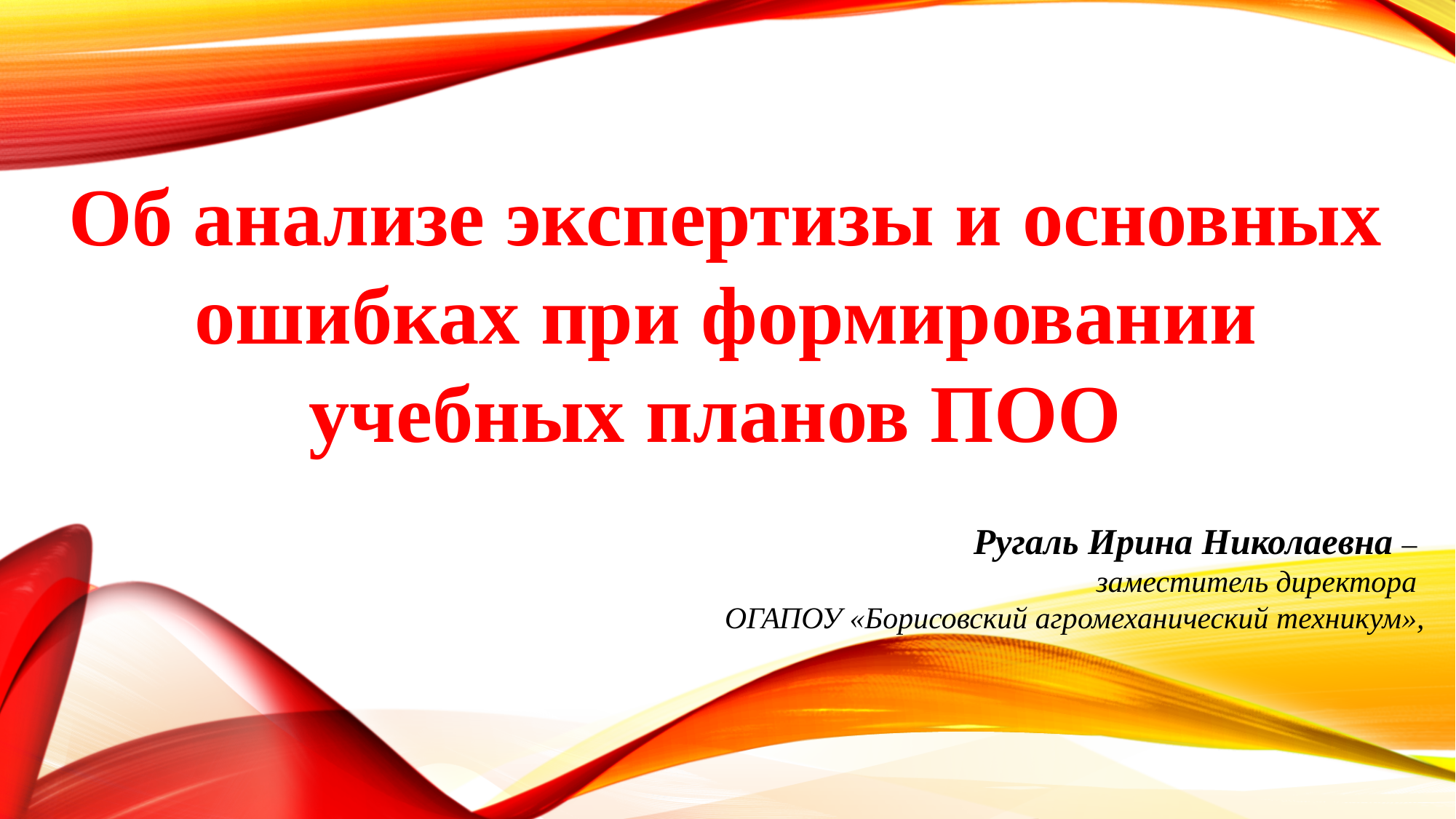

Об анализе экспертизы и основных ошибках при формировании учебных планов ПОО
Ругаль Ирина Николаевна –
заместитель директора
ОГАПОУ «Борисовский агромеханический техникум»,